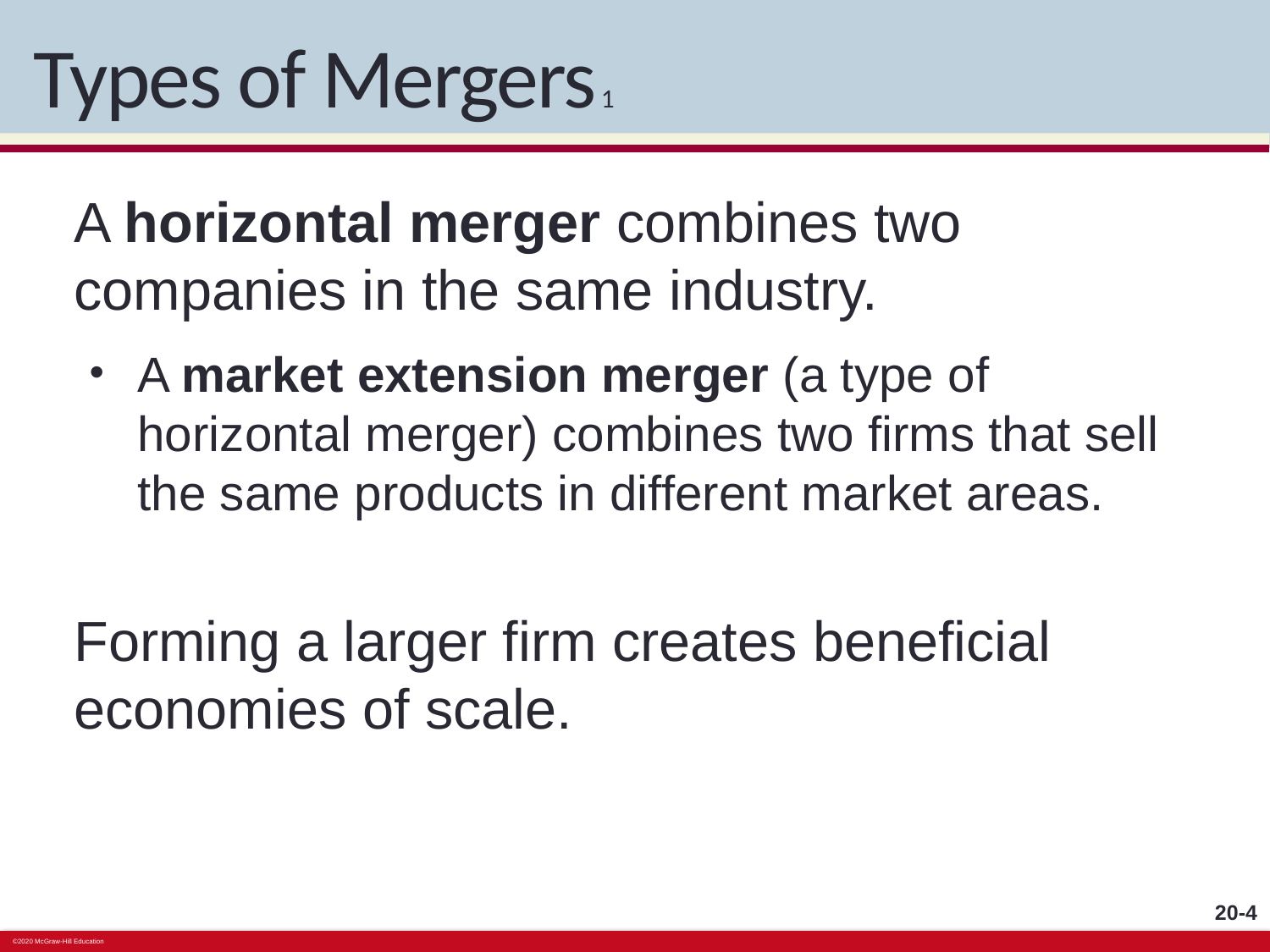

# Types of Mergers 1
A horizontal merger combines two companies in the same industry.
A market extension merger (a type of horizontal merger) combines two firms that sell the same products in different market areas.
Forming a larger firm creates beneficial economies of scale.